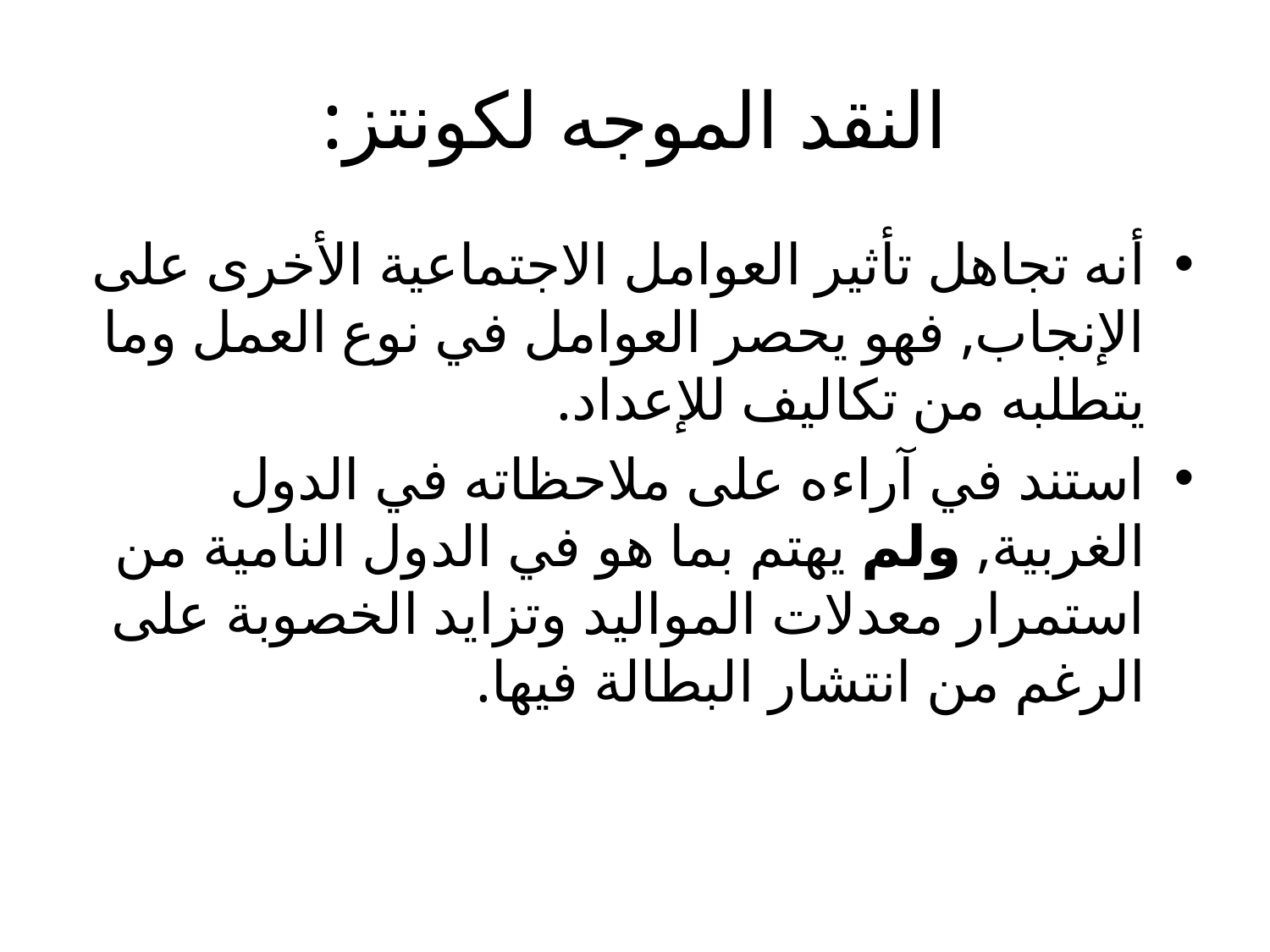

# النقد الموجه لكونتز:
أنه تجاهل تأثير العوامل الاجتماعية الأخرى على الإنجاب, فهو يحصر العوامل في نوع العمل وما يتطلبه من تكاليف للإعداد.
استند في آراءه على ملاحظاته في الدول الغربية, ولم يهتم بما هو في الدول النامية من استمرار معدلات المواليد وتزايد الخصوبة على الرغم من انتشار البطالة فيها.